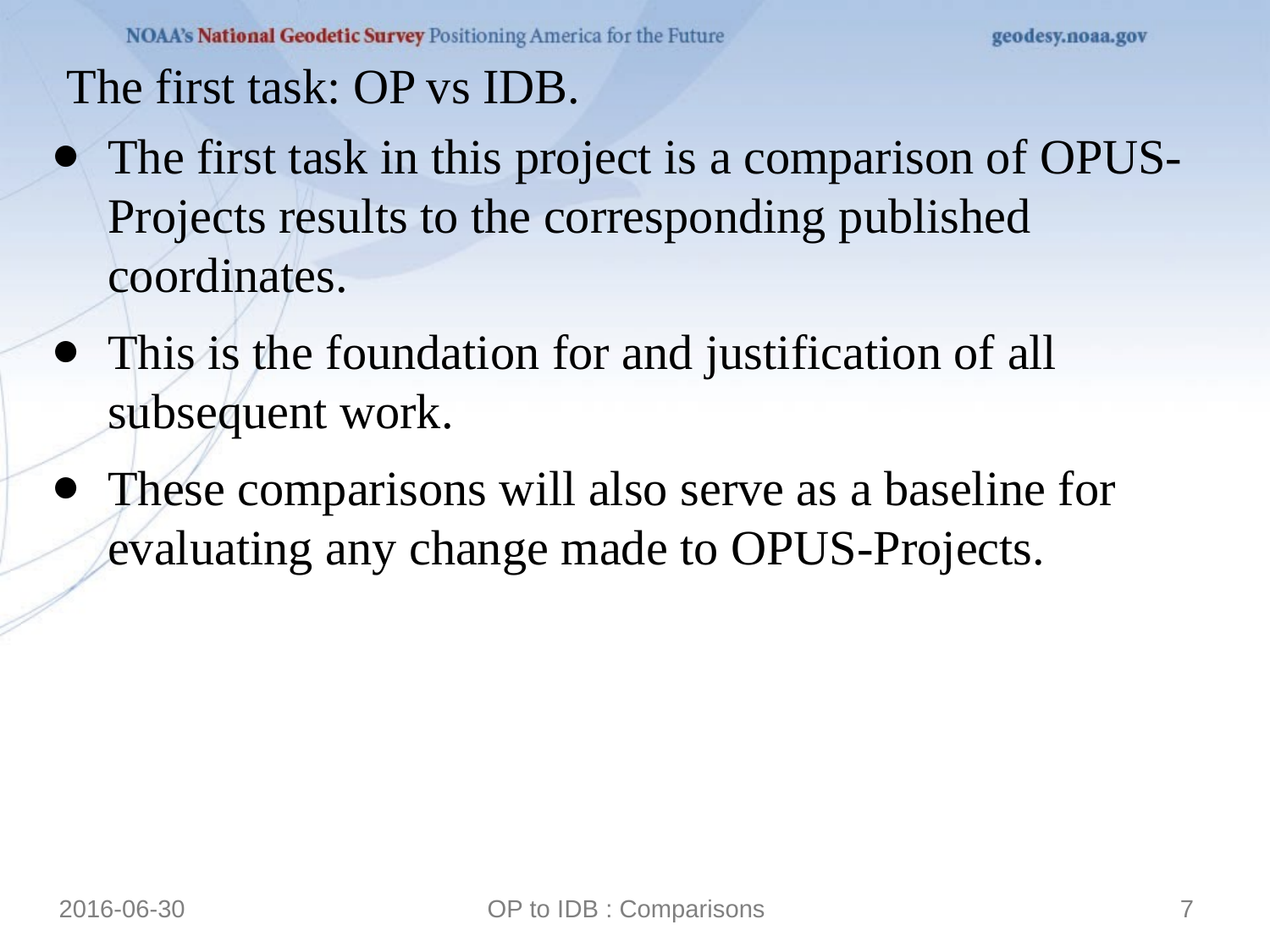

The first task: OP vs IDB.
The first task in this project is a comparison of OPUS-Projects results to the corresponding published coordinates.
This is the foundation for and justification of all subsequent work.
These comparisons will also serve as a baseline for evaluating any change made to OPUS-Projects.
2016-06-30
OP to IDB : Comparisons
7